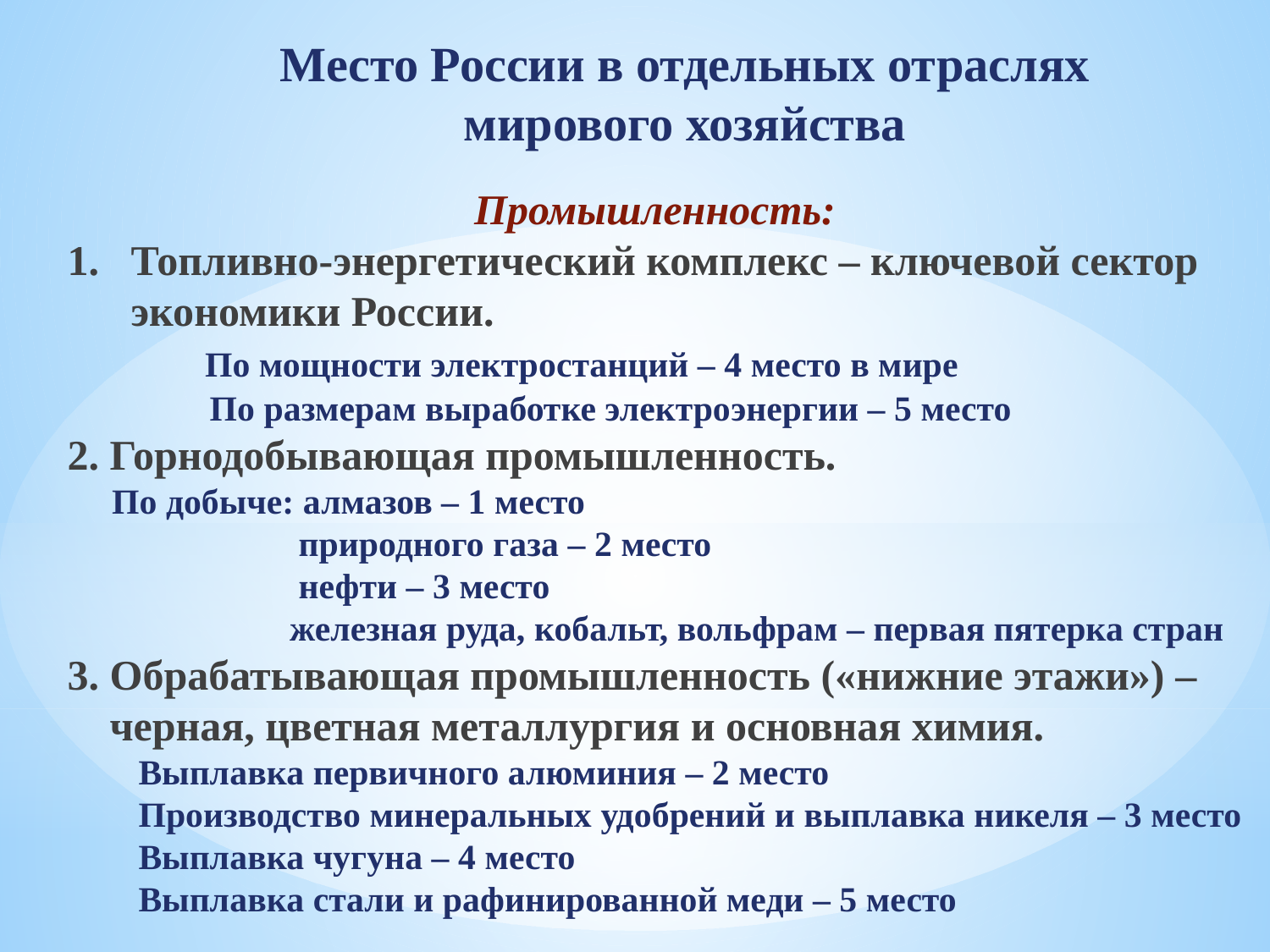

# Место России в отдельных отраслях мирового хозяйства
Промышленность:
Топливно-энергетический комплекс – ключевой сектор экономики России.
             По мощности электростанций – 4 место в мире
                По размерам выработке электроэнергии – 5 место
2. Горнодобывающая промышленность.
     По добыче: алмазов – 1 место
                          природного газа – 2 место
                          нефти – 3 место
                         железная руда, кобальт, вольфрам – первая пятерка стран
3. Обрабатывающая промышленность («нижние этажи») –
    черная, цветная металлургия и основная химия.
        Выплавка первичного алюминия – 2 место
        Производство минеральных удобрений и выплавка никеля – 3 место
        Выплавка чугуна – 4 место
        Выплавка стали и рафинированной меди – 5 место